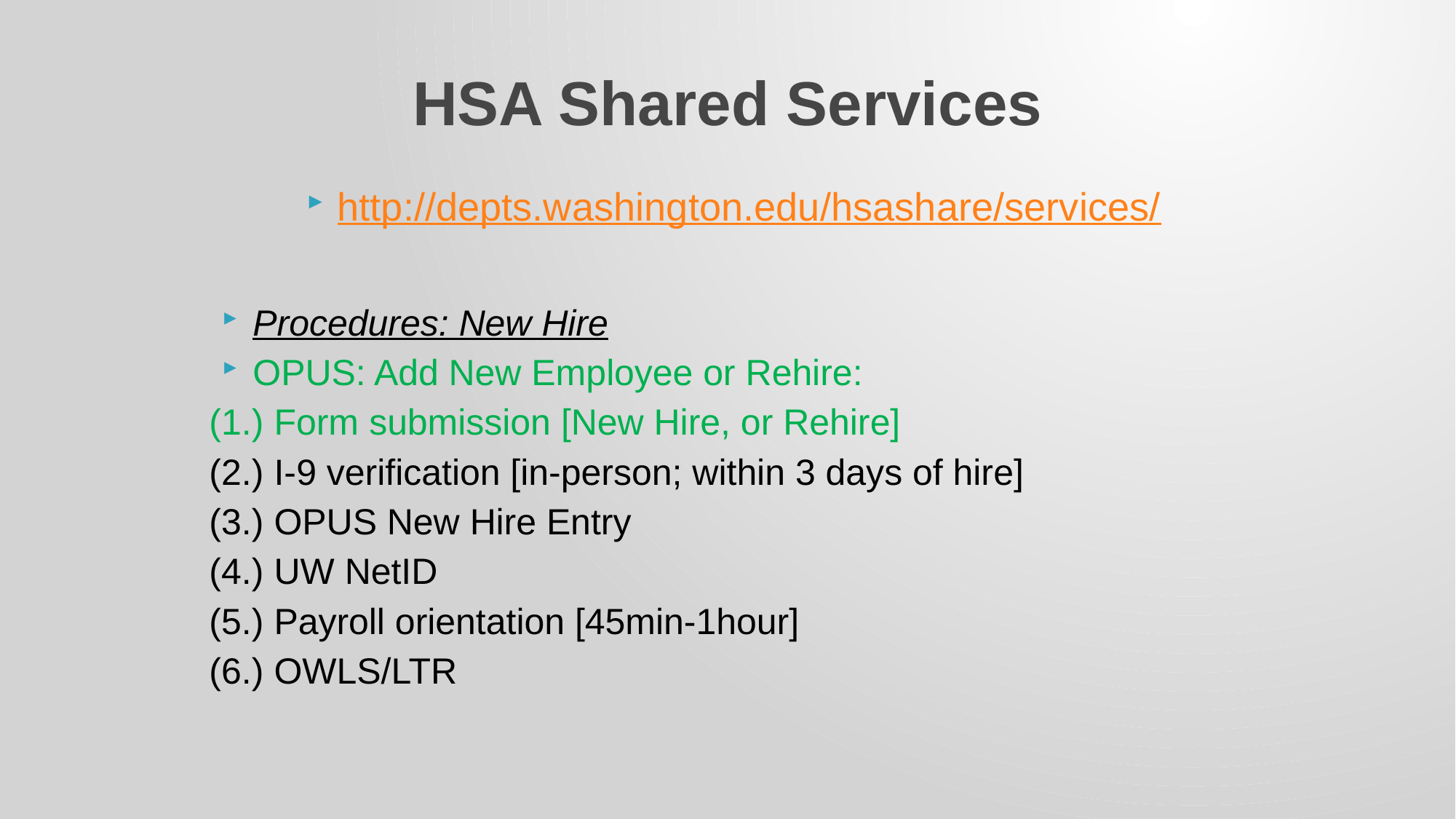

# HSA Shared Services
http://depts.washington.edu/hsashare/services/

Procedures: New Hire
OPUS: Add New Employee or Rehire:
(1.) Form submission [New Hire, or Rehire]
(2.) I-9 verification [in-person; within 3 days of hire]
(3.) OPUS New Hire Entry
(4.) UW NetID
(5.) Payroll orientation [45min-1hour]
(6.) OWLS/LTR